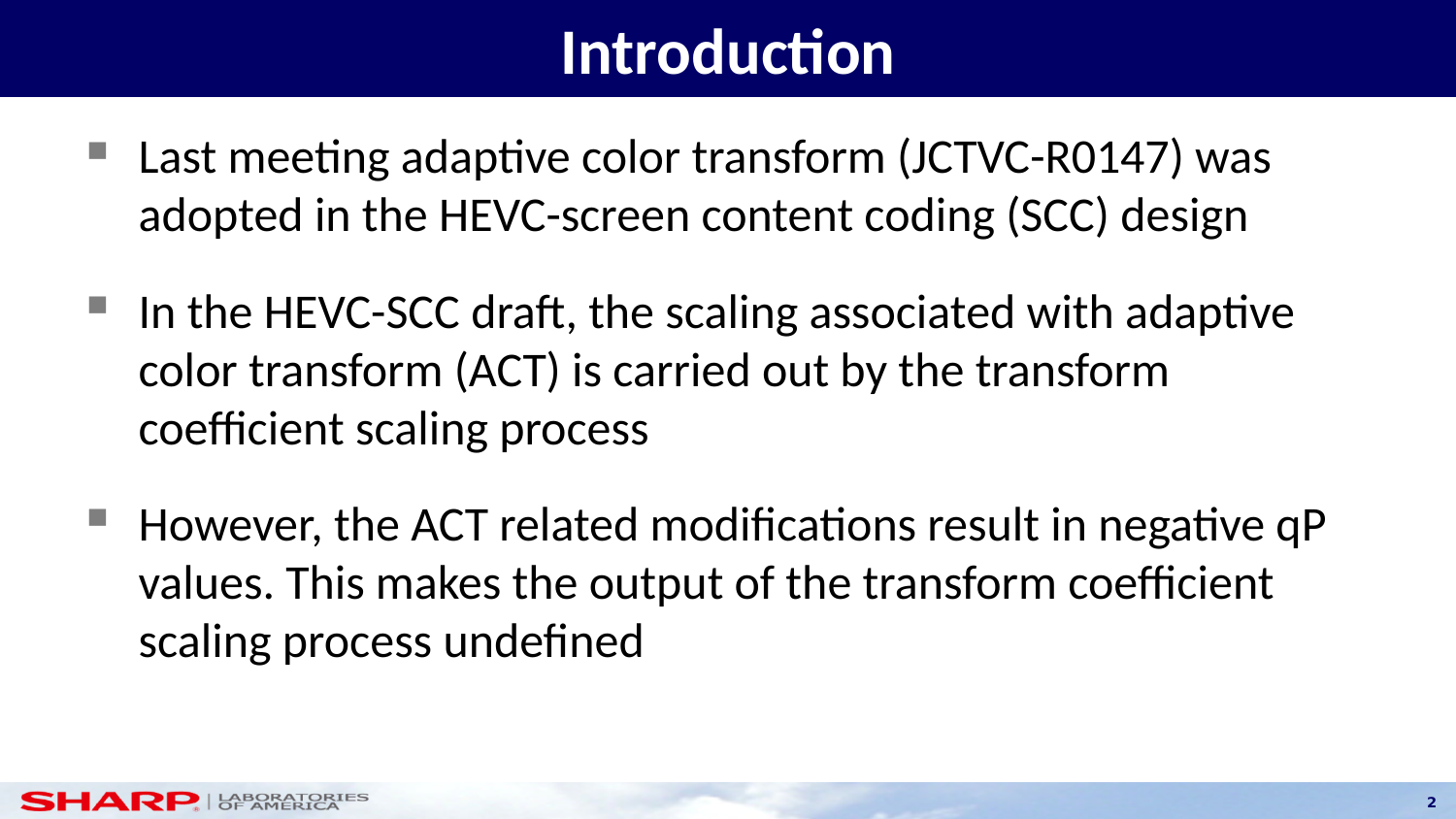

# Introduction
Last meeting adaptive color transform (JCTVC-R0147) was adopted in the HEVC-screen content coding (SCC) design

In the HEVC-SCC draft, the scaling associated with adaptive color transform (ACT) is carried out by the transform coefficient scaling process

However, the ACT related modifications result in negative qP values. This makes the output of the transform coefficient scaling process undefined